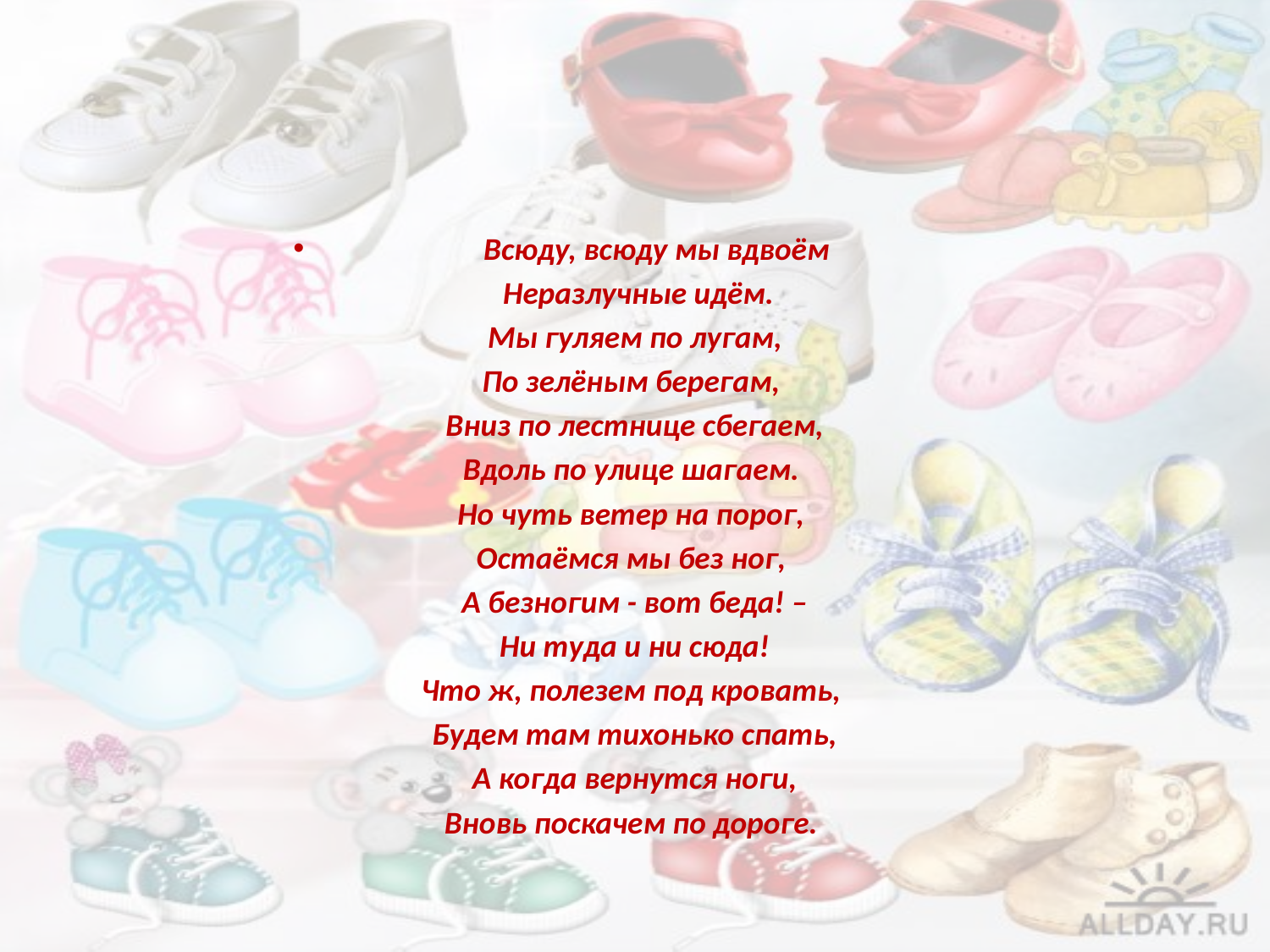

#
Всюду, всюду мы вдвоём
 Неразлучные идём.
 Мы гуляем по лугам,
По зелёным берегам,
Вниз по лестнице сбегаем,
Вдоль по улице шагаем.
Но чуть ветер на порог,
Остаёмся мы без ног,
А безногим - вот беда! –
 Ни туда и ни сюда!
Что ж, полезем под кровать,
Будем там тихонько спать,
 А когда вернутся ноги,
Вновь поскачем по дороге.